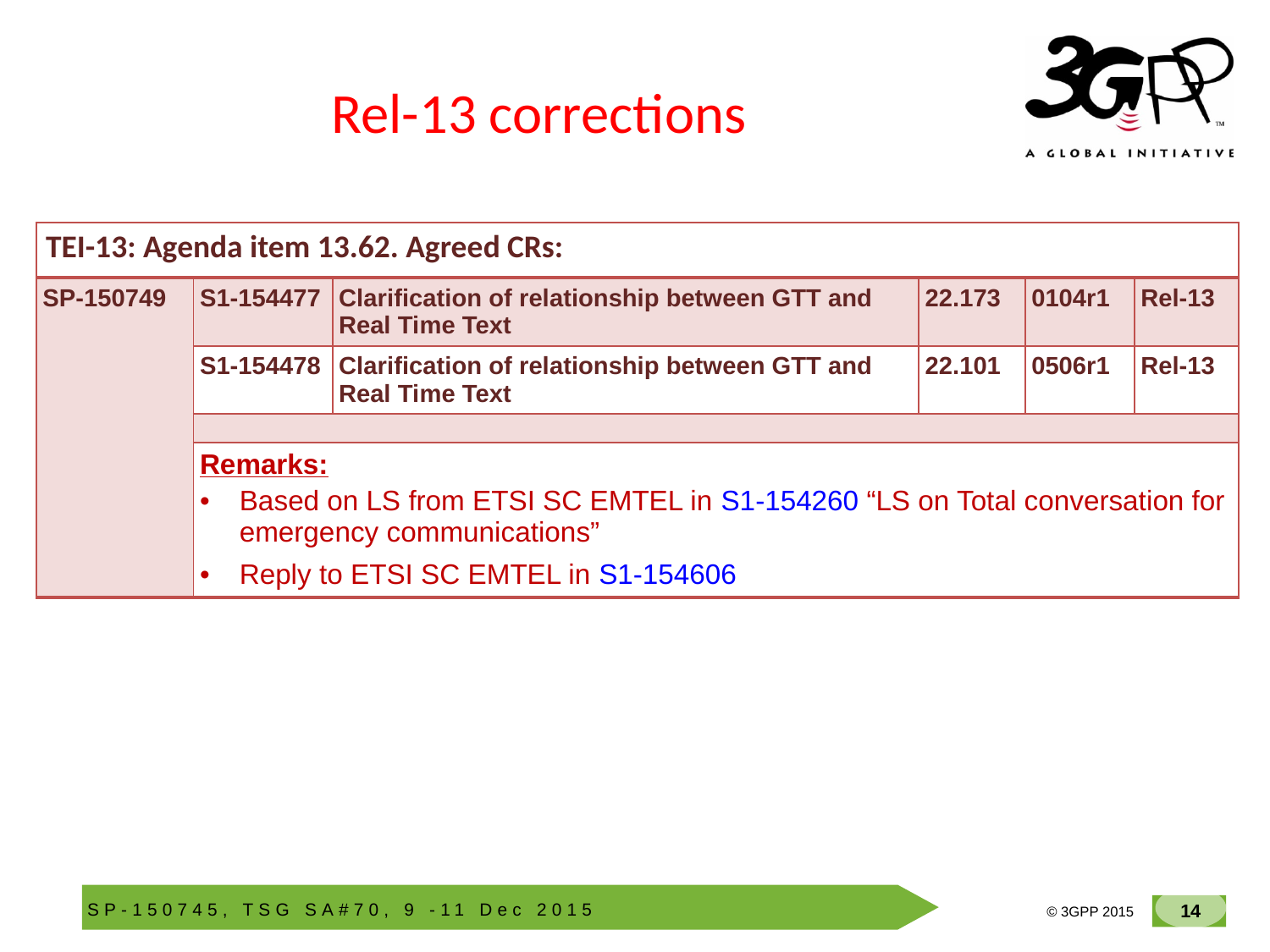

# Rel-13 corrections
| TEI-13: Agenda item 13.62. Agreed CRs: |  |  |  |  |  |
| --- | --- | --- | --- | --- | --- |
| SP-150749 | S1-154477 | Clarification of relationship between GTT and Real Time Text | 22.173 | 0104r1 | Rel-13 |
|  | S1-154478 | Clarification of relationship between GTT and Real Time Text | 22.101 | 0506r1 | Rel-13 |
|  |  |  |  |  |  |
|  | Remarks: Based on LS from ETSI SC EMTEL in S1-154260 “LS on Total conversation for emergency communications” Reply to ETSI SC EMTEL in S1-154606 |  |  |  |  |
|  |  |  |  |  |  |